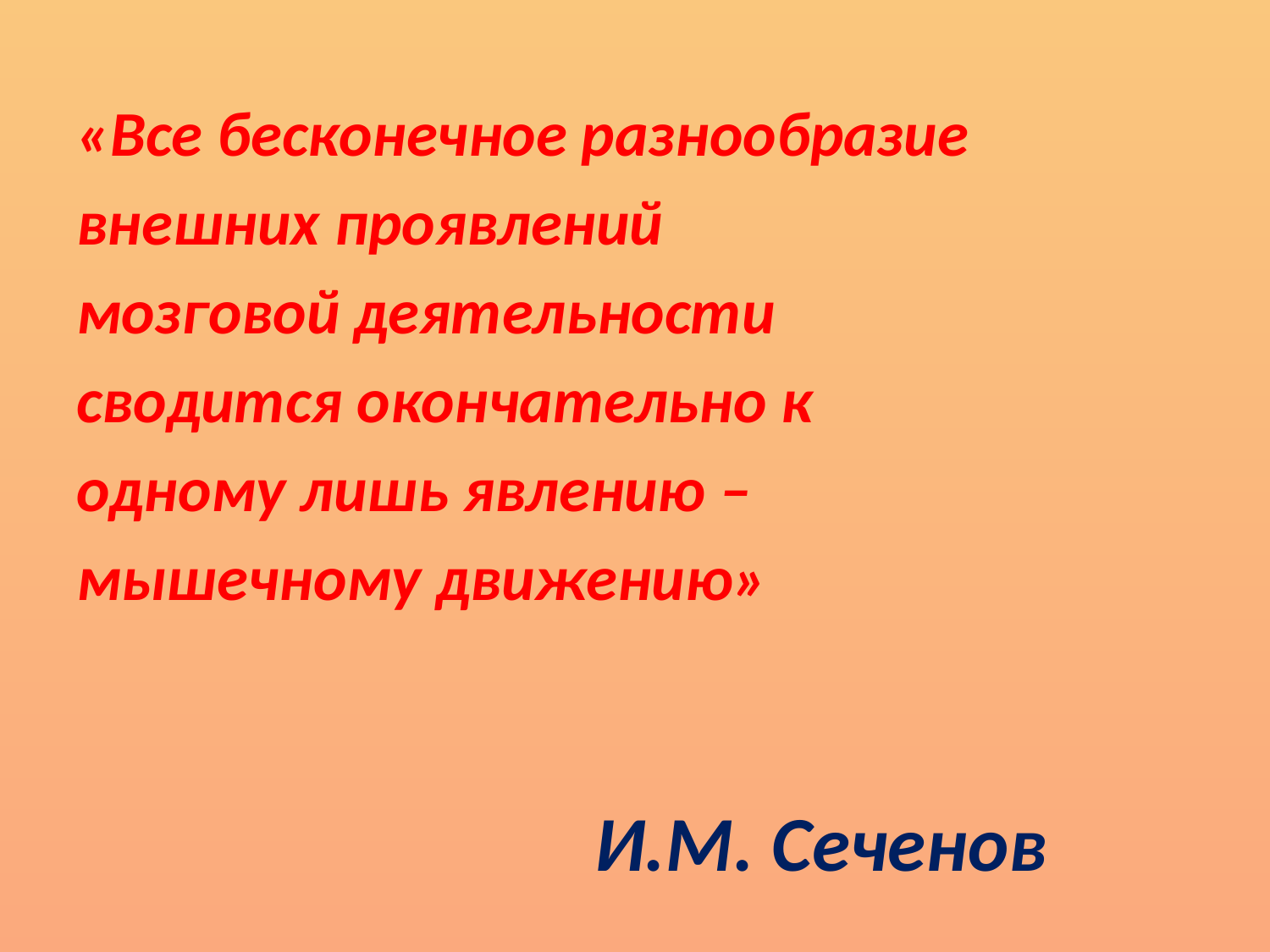

#
«Все бесконечное разнообразие
внешних проявлений
мозговой деятельности
сводится окончательно к
одному лишь явлению –
мышечному движению»

                                    И.М. Сеченов